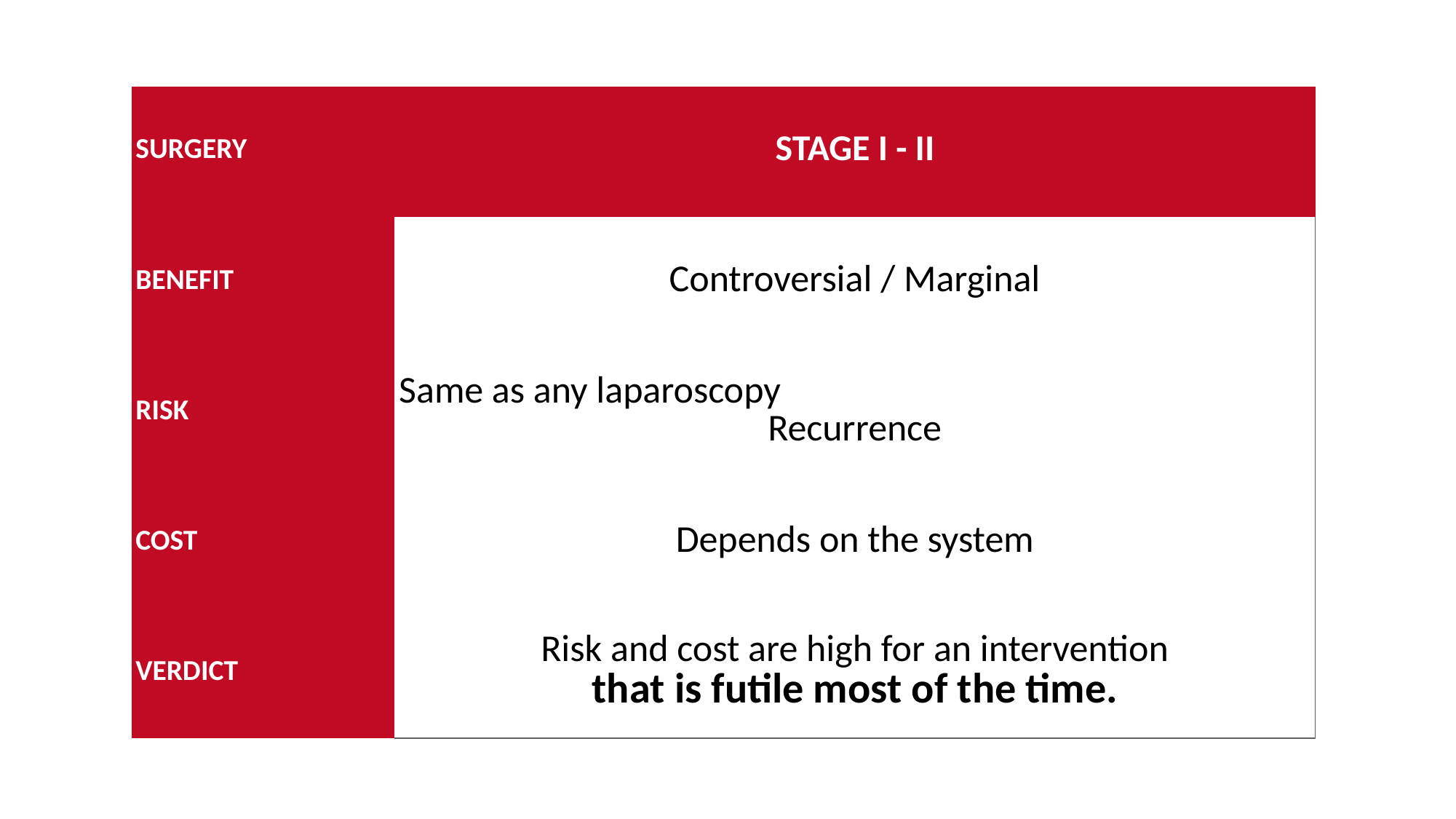

| SURGERY | STAGE I - II |
| --- | --- |
| BENEFIT | Controversial / Marginal |
| RISK | Same as any laparoscopy Recurrence |
| COST | Depends on the system |
| VERDICT | Risk and cost are high for an intervention that is futile most of the time. |